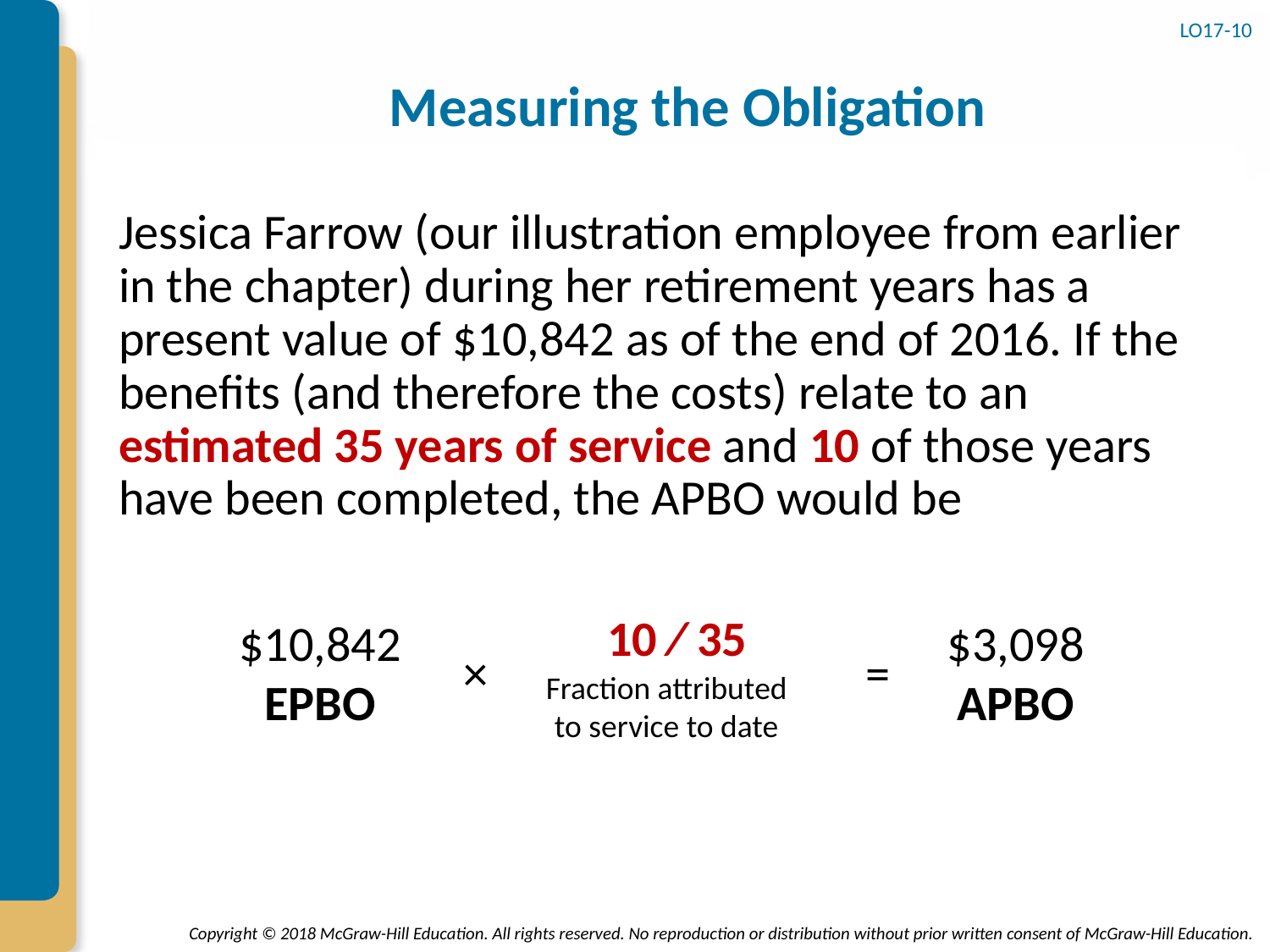

# Measuring the Obligation
LO17-10
Jessica Farrow (our illustration employee from earlier in the chapter) during her retirement years has a present value of $10,842 as of the end of 2016. If the benefits (and therefore the costs) relate to an estimated 35 years of service and 10 of those years have been completed, the APBO would be

10 ⁄ 35
$10,842
EPBO
$3,098
APBO
×
=
Fraction attributed to service to date